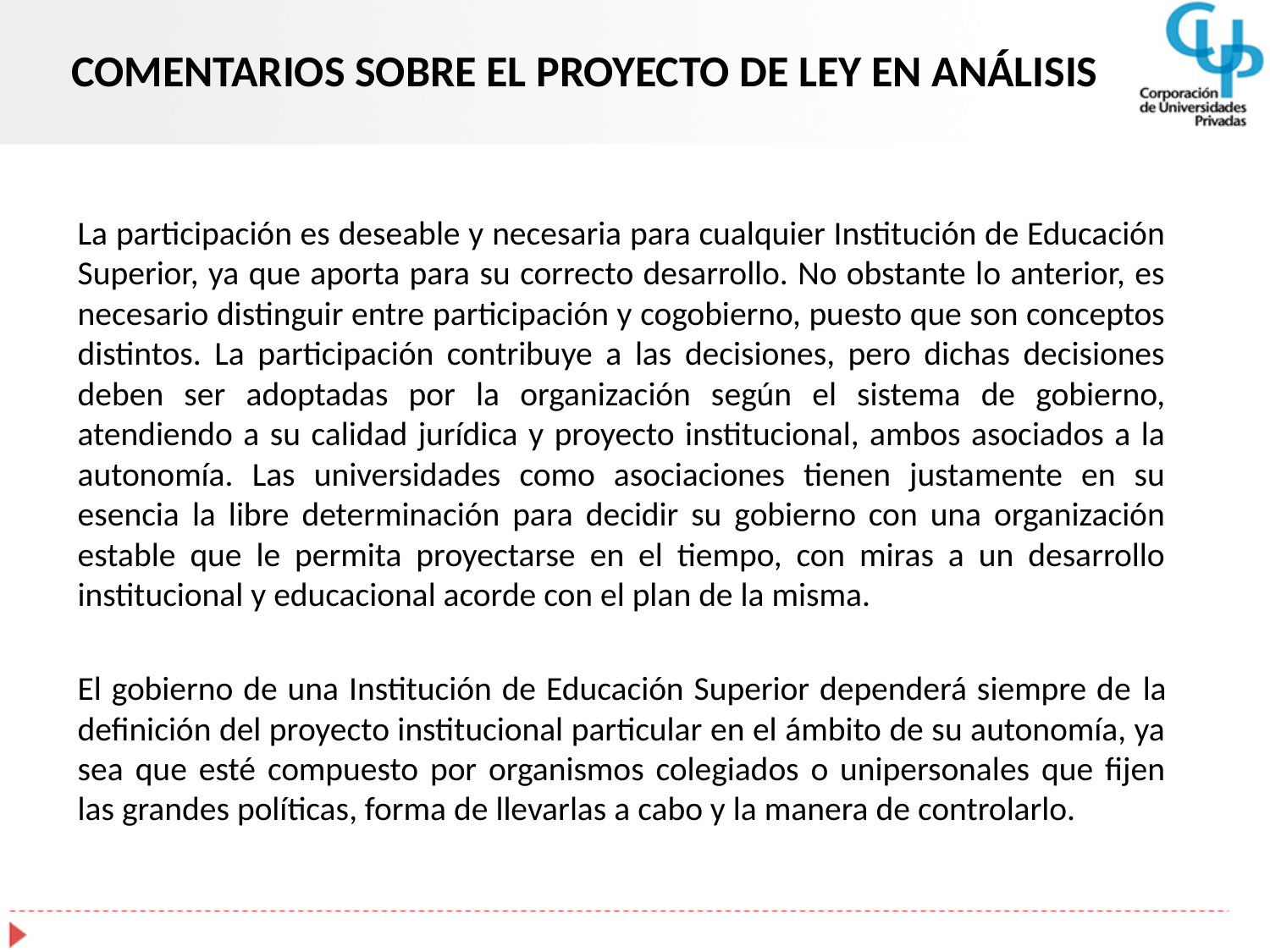

# COMENTARIOS SOBRE EL PROYECTO DE LEY EN ANÁLISIS
La participación es deseable y necesaria para cualquier Institución de Educación Superior, ya que aporta para su correcto desarrollo. No obstante lo anterior, es necesario distinguir entre participación y cogobierno, puesto que son conceptos distintos. La participación contribuye a las decisiones, pero dichas decisiones deben ser adoptadas por la organización según el sistema de gobierno, atendiendo a su calidad jurídica y proyecto institucional, ambos asociados a la autonomía. Las universidades como asociaciones tienen justamente en su esencia la libre determinación para decidir su gobierno con una organización estable que le permita proyectarse en el tiempo, con miras a un desarrollo institucional y educacional acorde con el plan de la misma.

El gobierno de una Institución de Educación Superior dependerá siempre de la definición del proyecto institucional particular en el ámbito de su autonomía, ya sea que esté compuesto por organismos colegiados o unipersonales que fijen las grandes políticas, forma de llevarlas a cabo y la manera de controlarlo.